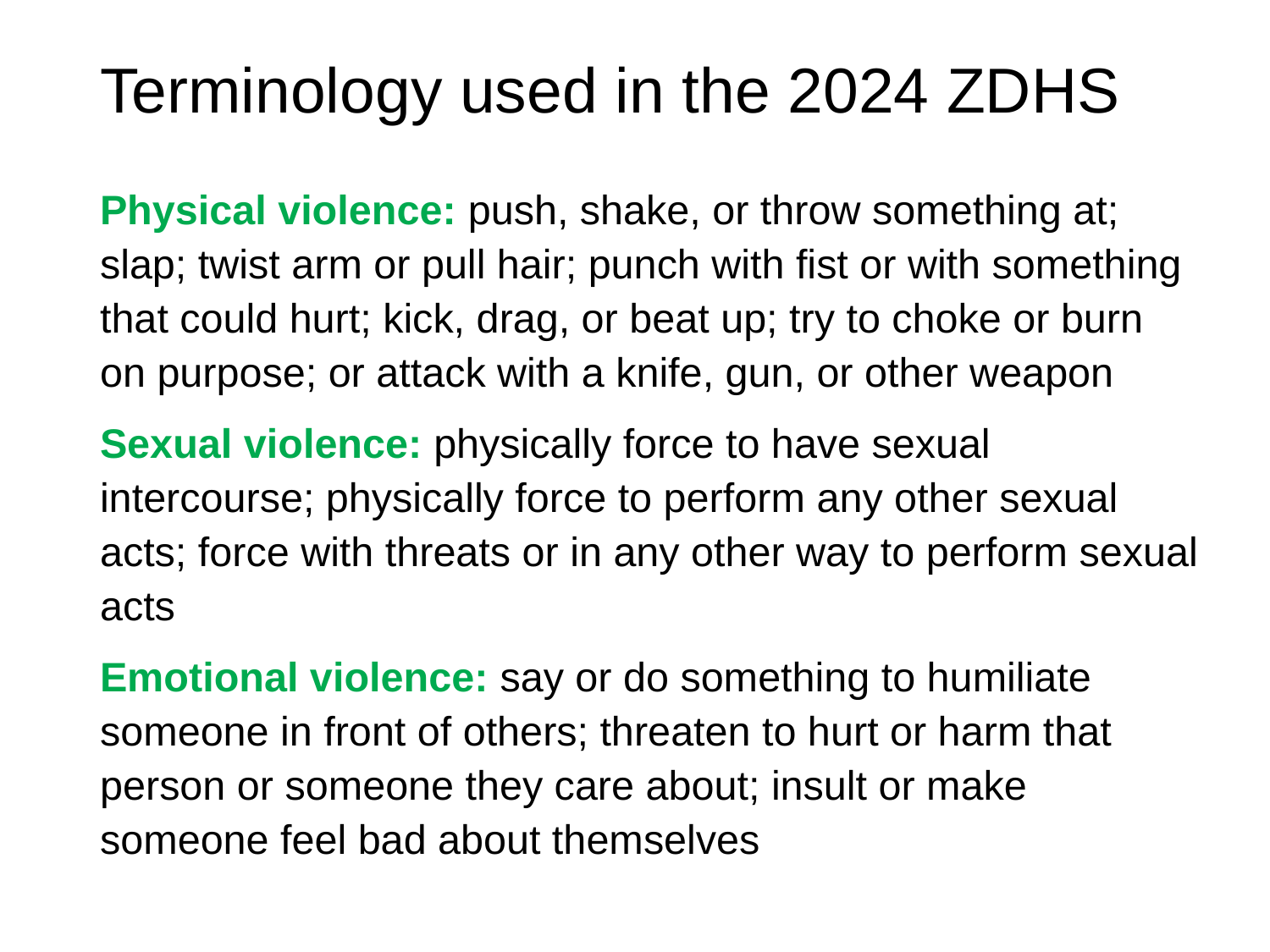

# Terminology used in the 2024 ZDHS
Physical violence: push, shake, or throw something at; slap; twist arm or pull hair; punch with fist or with something that could hurt; kick, drag, or beat up; try to choke or burn on purpose; or attack with a knife, gun, or other weapon
Sexual violence: physically force to have sexual intercourse; physically force to perform any other sexual acts; force with threats or in any other way to perform sexual acts
Emotional violence: say or do something to humiliate someone in front of others; threaten to hurt or harm that person or someone they care about; insult or make someone feel bad about themselves